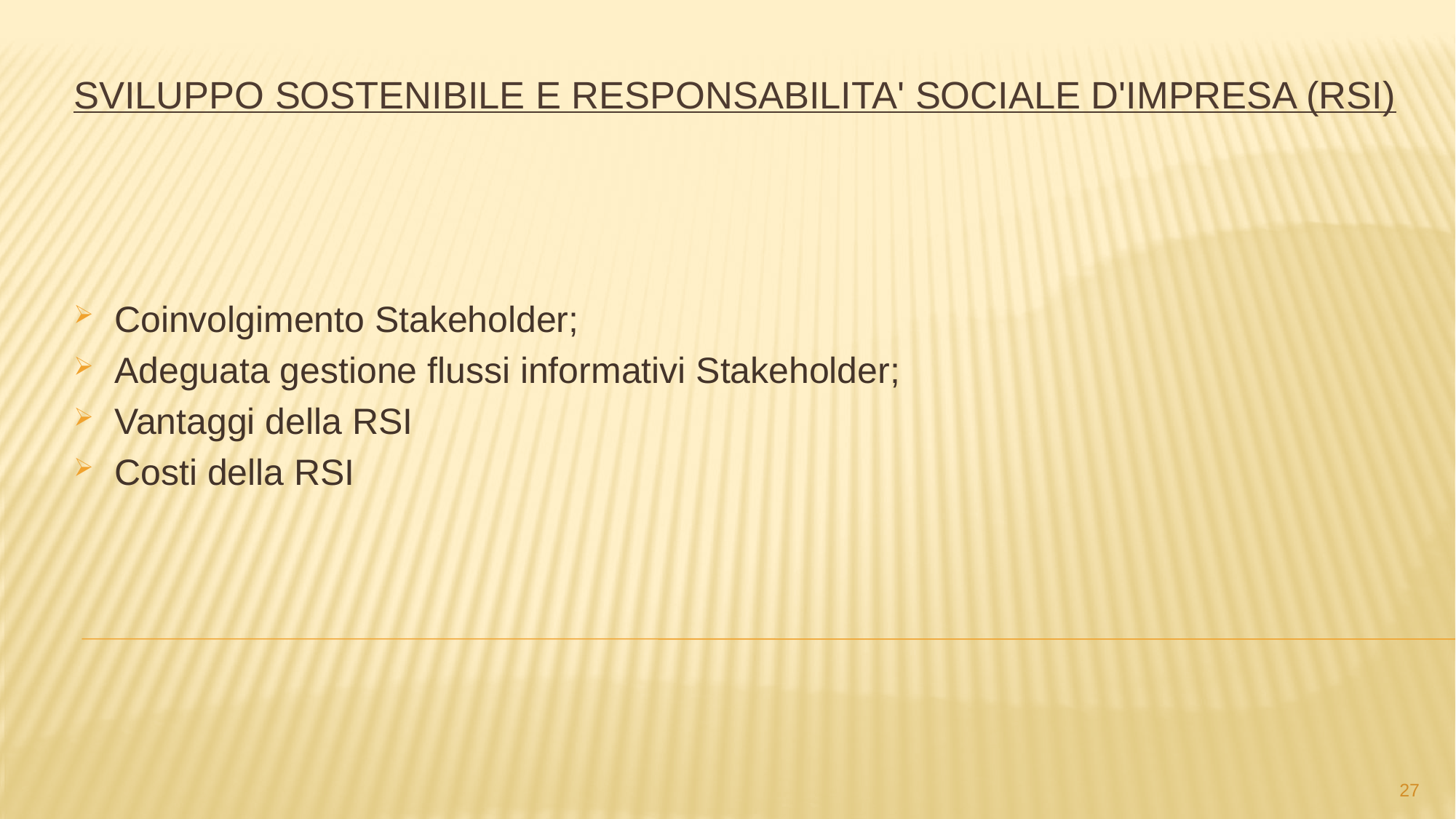

# SVILUPPO SOSTENIBILE E RESPONSABILITA' SOCIALE D'IMPRESA (RSI)
Coinvolgimento Stakeholder;
Adeguata gestione flussi informativi Stakeholder;
Vantaggi della RSI
Costi della RSI

27